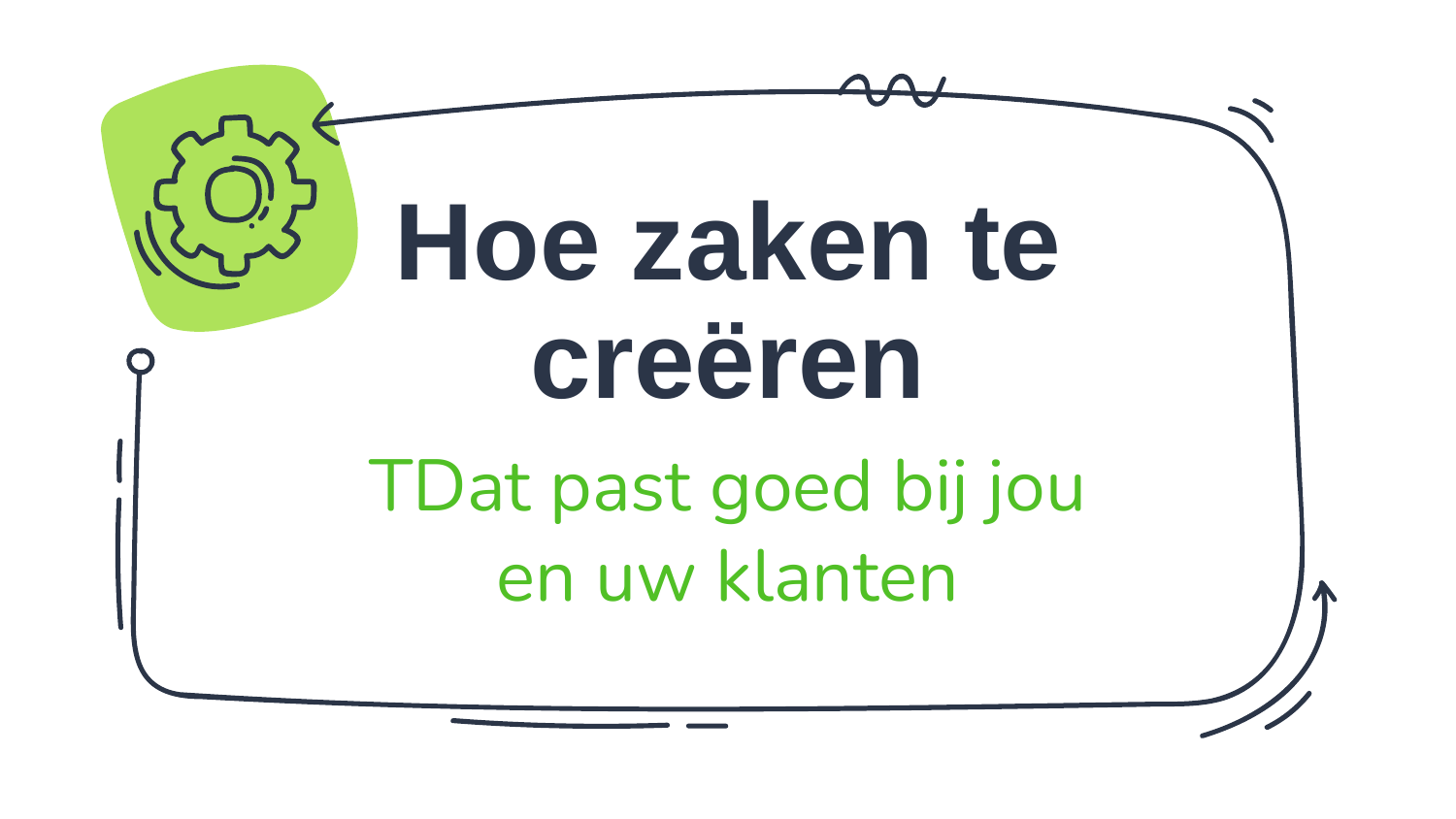

# Hoe zaken te creëren
TDat past goed bij jou
en uw klanten